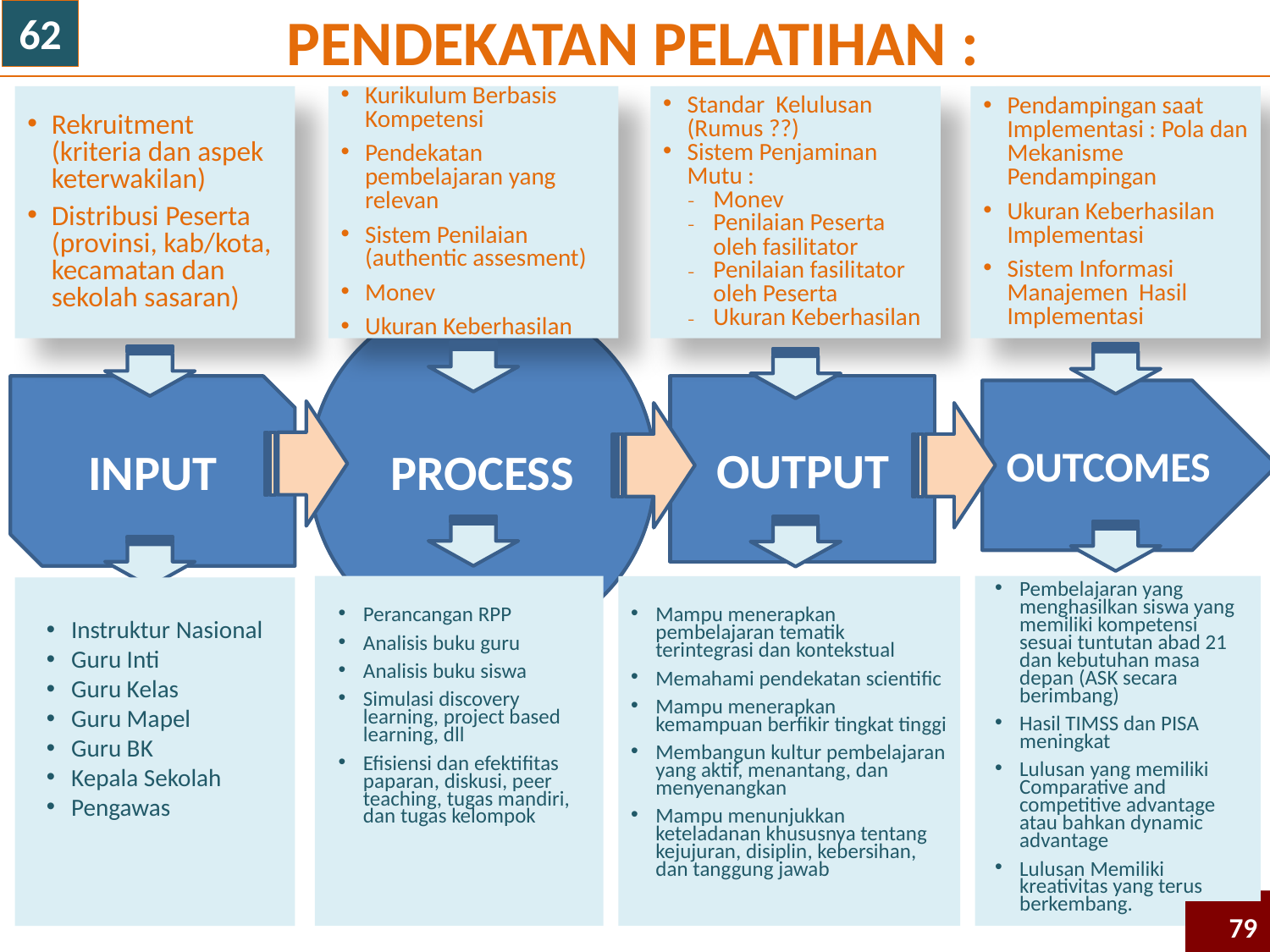

62
PENDEKATAN PELATIHAN :
Kurikulum Berbasis Kompetensi
Pendekatan pembelajaran yang relevan
Sistem Penilaian (authentic assesment)
Monev
Ukuran Keberhasilan
Standar  Kelulusan (Rumus ??)
Sistem Penjaminan Mutu :
Monev
Penilaian Peserta oleh fasilitator
Penilaian fasilitator oleh Peserta
Ukuran Keberhasilan
Pendampingan saat Implementasi : Pola dan Mekanisme Pendampingan
Ukuran Keberhasilan Implementasi
Sistem Informasi Manajemen  Hasil Implementasi
Rekruitment (kriteria dan aspek keterwakilan)
Distribusi Peserta (provinsi, kab/kota, kecamatan dan sekolah sasaran)
PROCESS

INPUT
OUTPUT
OUTCOMES

Pembelajaran yang menghasilkan siswa yang memiliki kompetensi sesuai tuntutan abad 21 dan kebutuhan masa depan (ASK secara berimbang)
Hasil TIMSS dan PISA meningkat
Lulusan yang memiliki Comparative and competitive advantage atau bahkan dynamic advantage
Lulusan Memiliki kreativitas yang terus berkembang.

Perancangan RPP
Analisis buku guru
Analisis buku siswa
Simulasi discovery learning, project based learning, dll
Efisiensi dan efektifitas paparan, diskusi, peer teaching, tugas mandiri, dan tugas kelompok

Mampu menerapkan pembelajaran tematik terintegrasi dan kontekstual
Memahami pendekatan scientific
Mampu menerapkan kemampuan berfikir tingkat tinggi
Membangun kultur pembelajaran yang aktif, menantang, dan menyenangkan
Mampu menunjukkan keteladanan khususnya tentang kejujuran, disiplin, kebersihan, dan tanggung jawab
Instruktur Nasional
Guru Inti
Guru Kelas
Guru Mapel
Guru BK
Kepala Sekolah
Pengawas

79
79